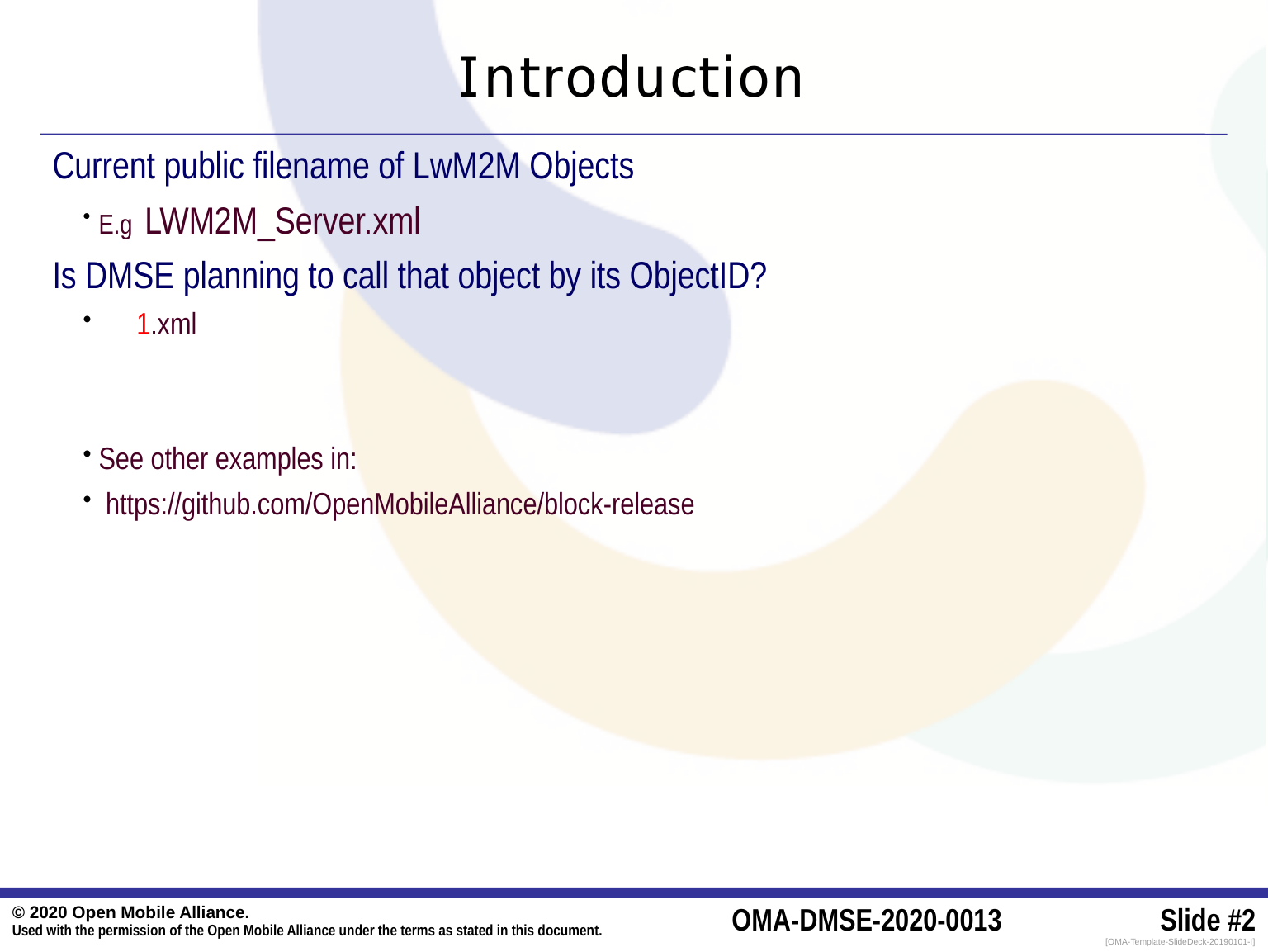

# Introduction
Current public filename of LwM2M Objects
E.g  LWM2M_Server.xml
Is DMSE planning to call that object by its ObjectID?
 1.xml

See other examples in:
 https://github.com/OpenMobileAlliance/block-release